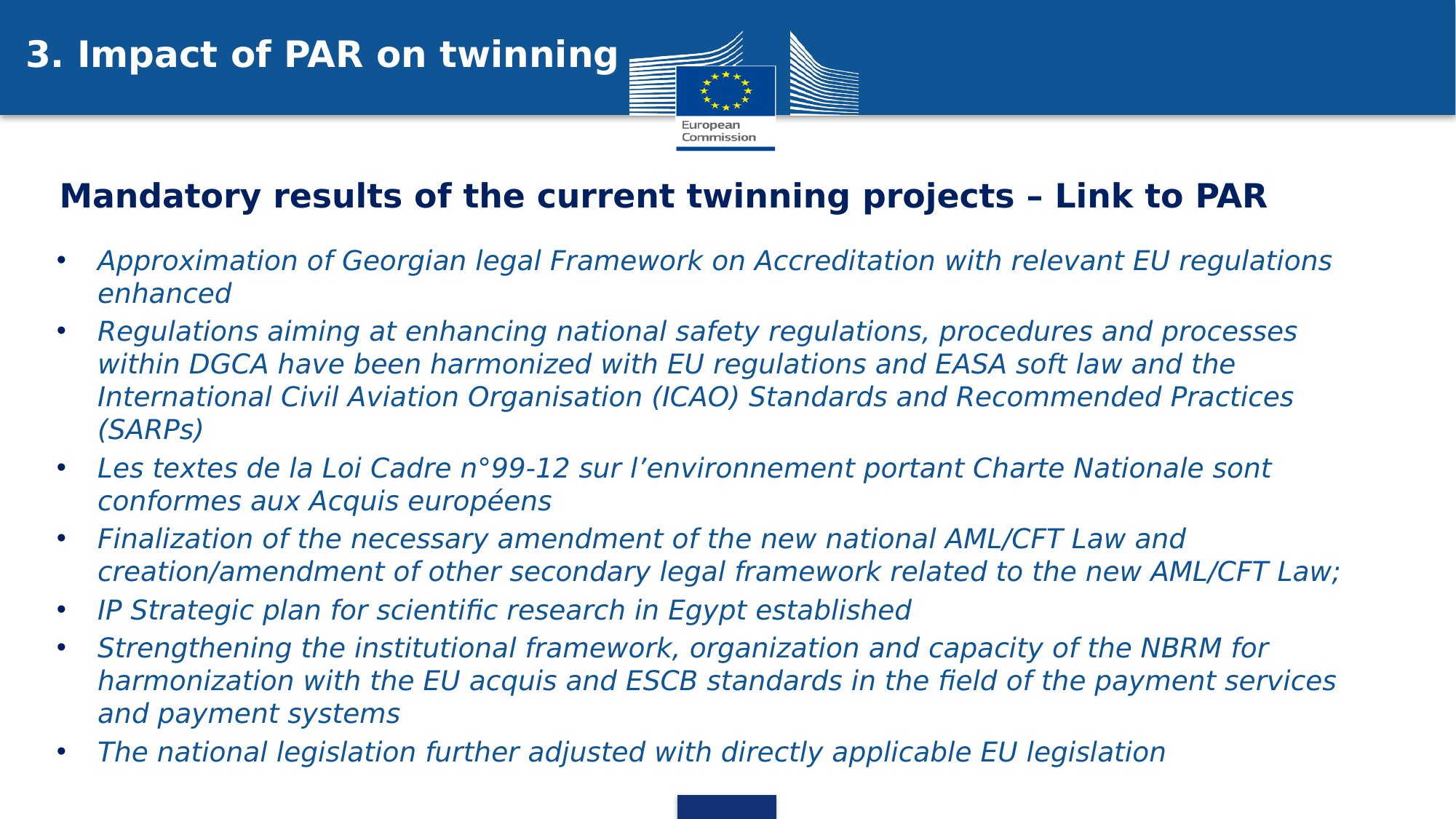

3. Impact of PAR on twinning
Mandatory results of the current twinning projects – Link to PAR
Approximation of Georgian legal Framework on Accreditation with relevant EU regulations enhanced
Regulations aiming at enhancing national safety regulations, procedures and processes within DGCA have been harmonized with EU regulations and EASA soft law and the International Civil Aviation Organisation (ICAO) Standards and Recommended Practices (SARPs)
Les textes de la Loi Cadre n°99-12 sur l’environnement portant Charte Nationale sont conformes aux Acquis européens
Finalization of the necessary amendment of the new national AML/CFT Law and creation/amendment of other secondary legal framework related to the new AML/CFT Law;
IP Strategic plan for scientific research in Egypt established
Strengthening the institutional framework, organization and capacity of the NBRM for harmonization with the EU acquis and ESCB standards in the field of the payment services and payment systems
The national legislation further adjusted with directly applicable EU legislation